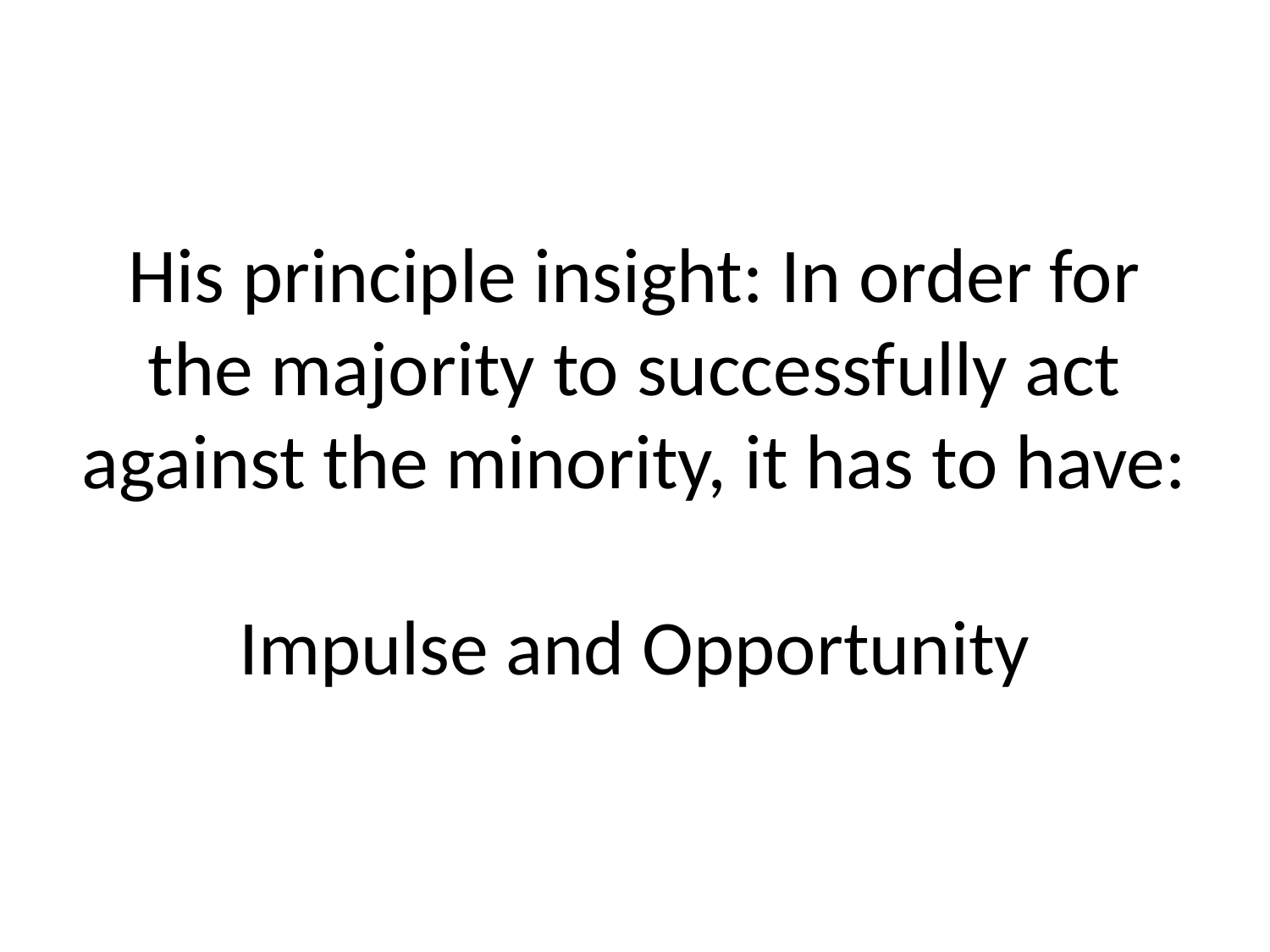

# His principle insight: In order for the majority to successfully act against the minority, it has to have: Impulse and Opportunity